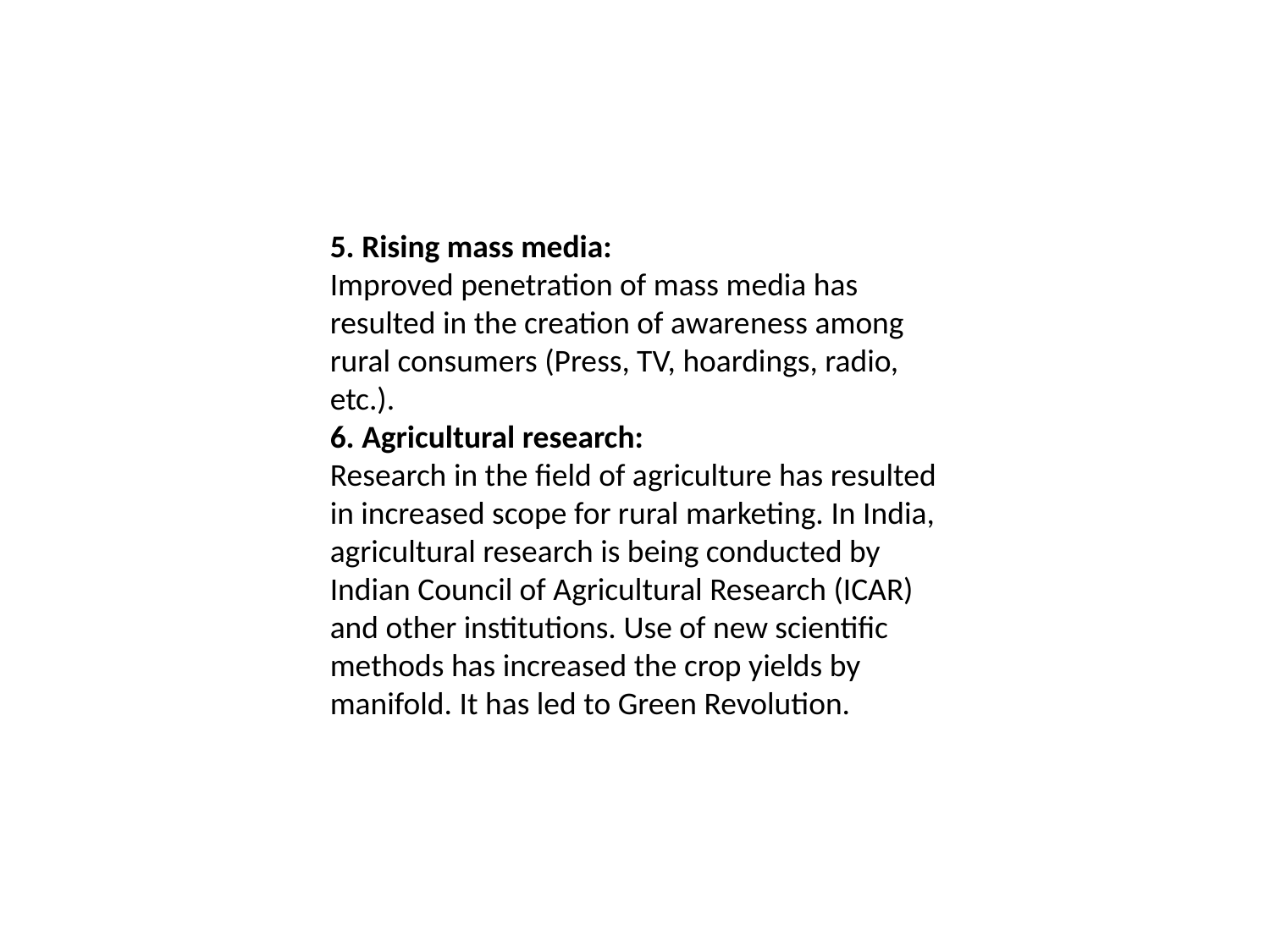

5. Rising mass media:
Improved penetration of mass media has resulted in the creation of aware­ness among rural consumers (Press, TV, hoardings, radio, etc.).
6. Agricultural research:
Research in the field of agriculture has resulted in increased scope for rural marketing. In India, agricultural research is being conducted by Indian Council of Agricul­tural Research (ICAR) and other institutions. Use of new scientific methods has increased the crop yields by manifold. It has led to Green Revolution.